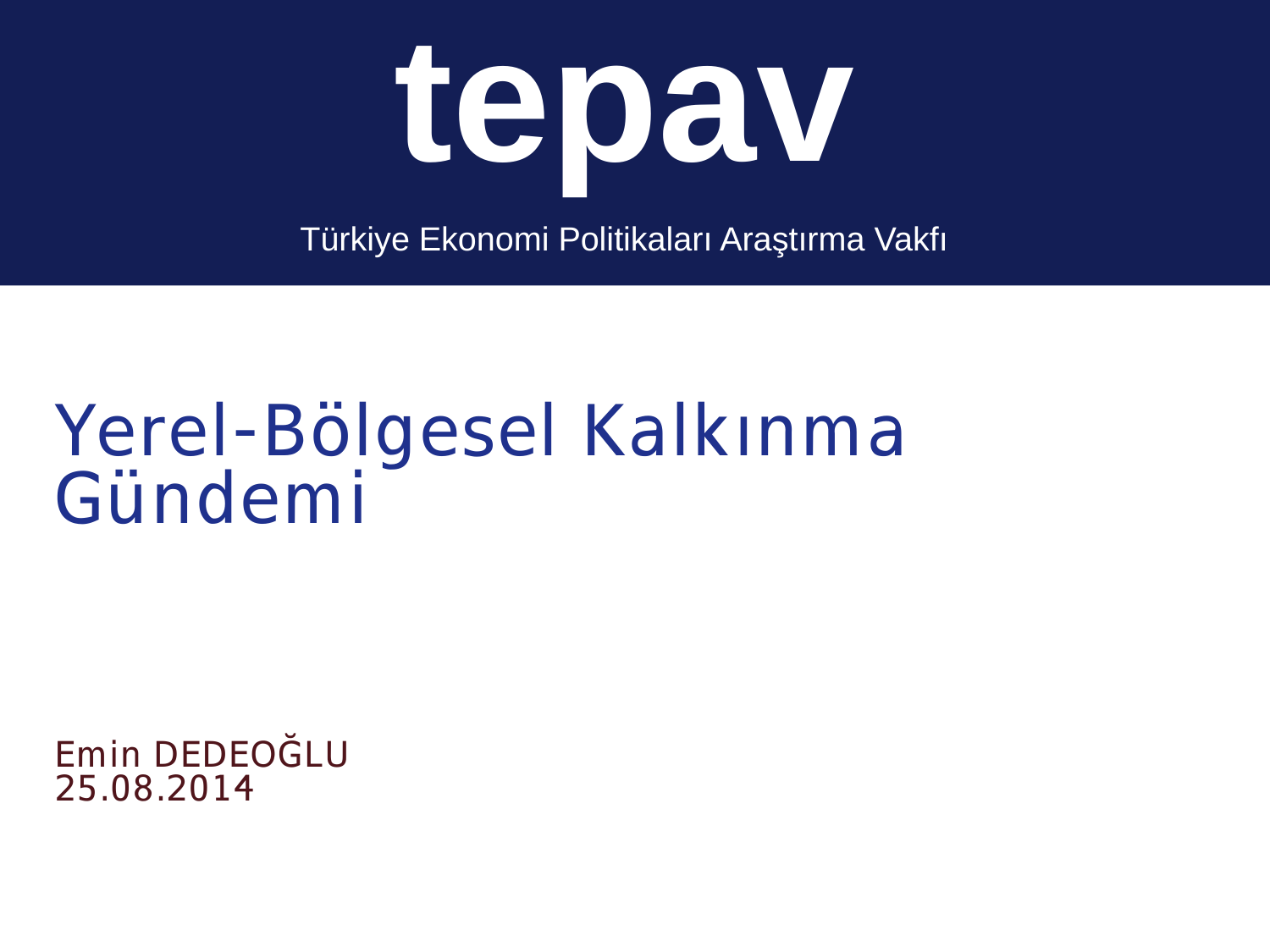

tepav
Türkiye Ekonomi Politikaları Araştırma Vakfı
# Yerel-Bölgesel Kalkınma Gündemi Emin DEDEOĞLU 25.08.2014